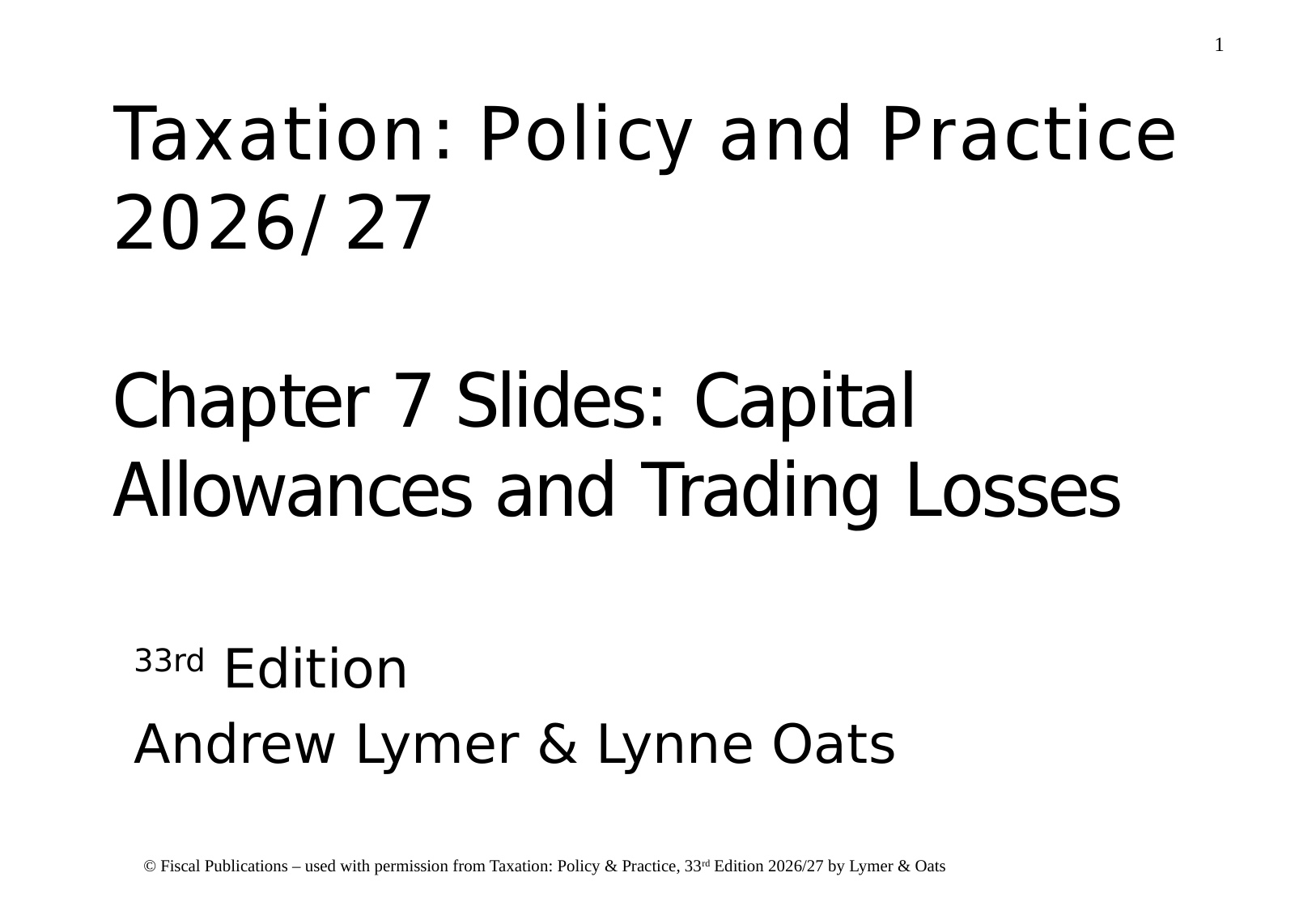

# Taxation: Policy and Practice 2026/27 Chapter 7 Slides: Capital Allowances and Trading Losses
33rd Edition
Andrew Lymer & Lynne Oats